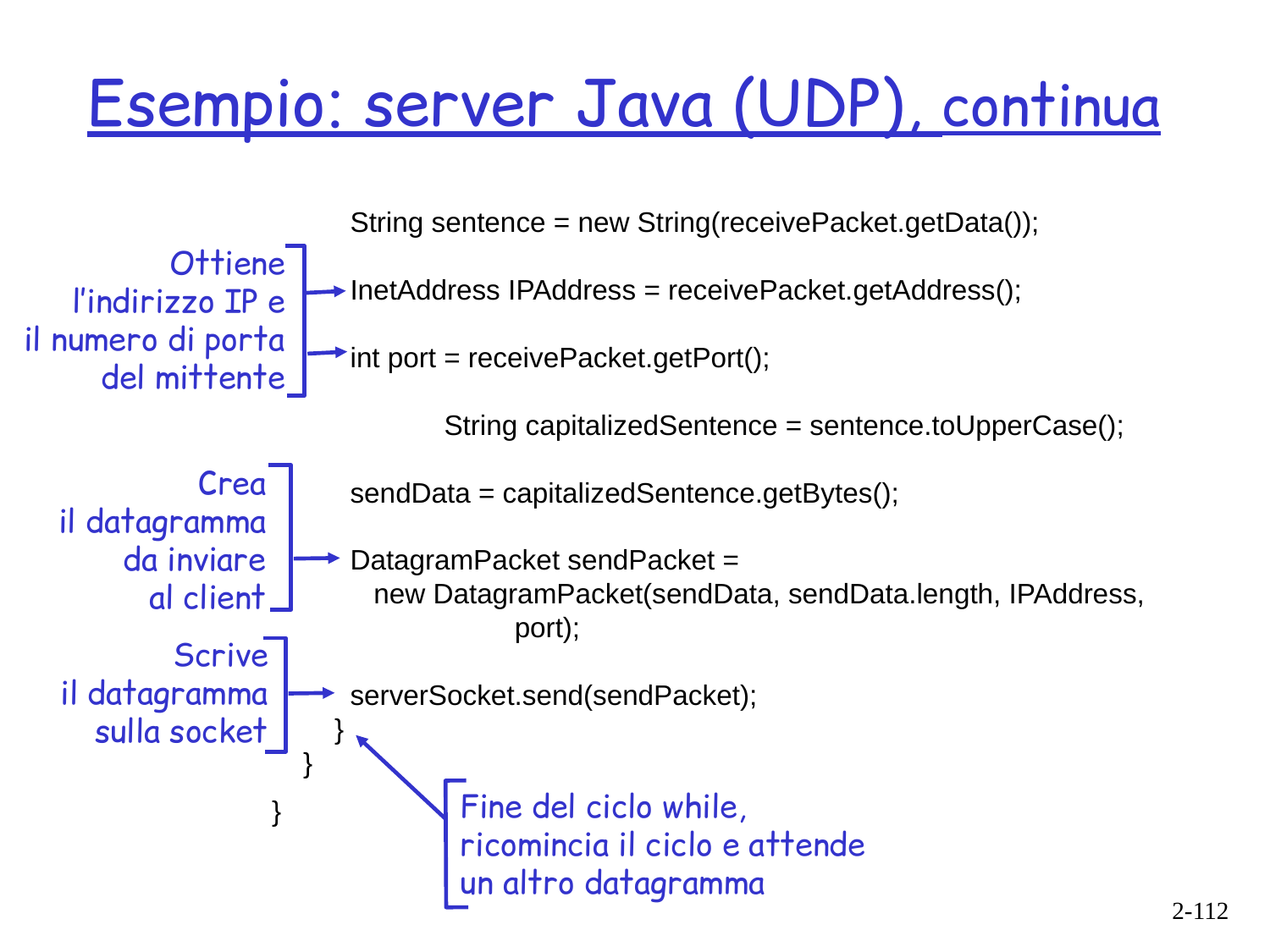

# Esempio: server Java (UDP), continua

          String sentence = new String(receivePacket.getData());

          InetAddress IPAddress = receivePacket.getAddress();

          int port = receivePacket.getPort();

                      String capitalizedSentence = sentence.toUpperCase();

          sendData = capitalizedSentence.getBytes();

          DatagramPacket sendPacket =
             new DatagramPacket(sendData, sendData.length, IPAddress,
                               port);

          serverSocket.send(sendPacket);
        }
    }
}
Ottiene
l’indirizzo IP e
il numero di porta
del mittente

Crea
il datagramma
da inviare
al client

Scrive
il datagramma
sulla socket

Fine del ciclo while,
ricomincia il ciclo e attende
un altro datagramma

2-112